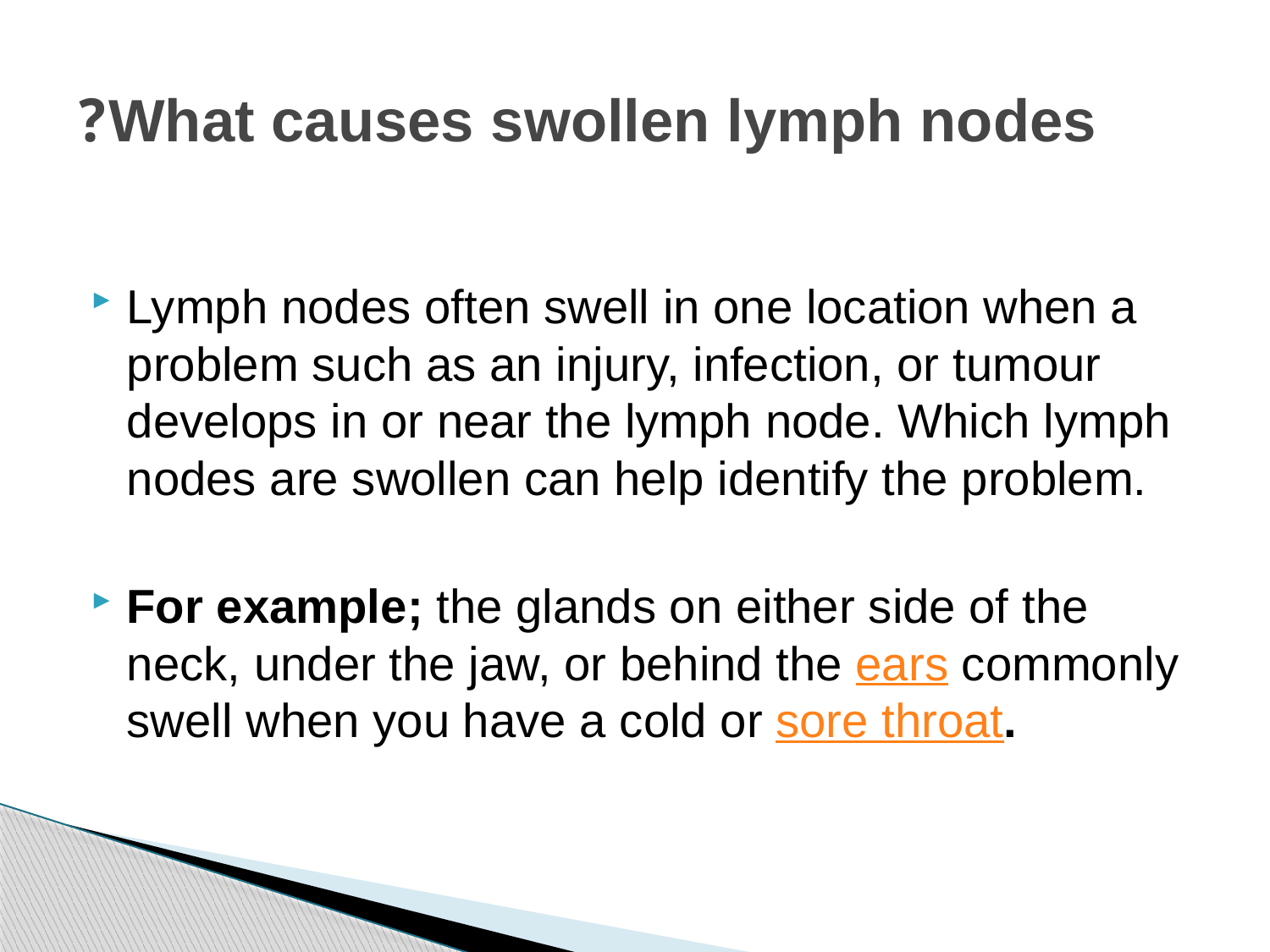

# What causes swollen lymph nodes?

Lymph nodes often swell in one location when a problem such as an injury, infection, or tumour develops in or near the lymph node. Which lymph nodes are swollen can help identify the problem.

For example; the glands on either side of the neck, under the jaw, or behind the ears commonly swell when you have a cold or sore throat.